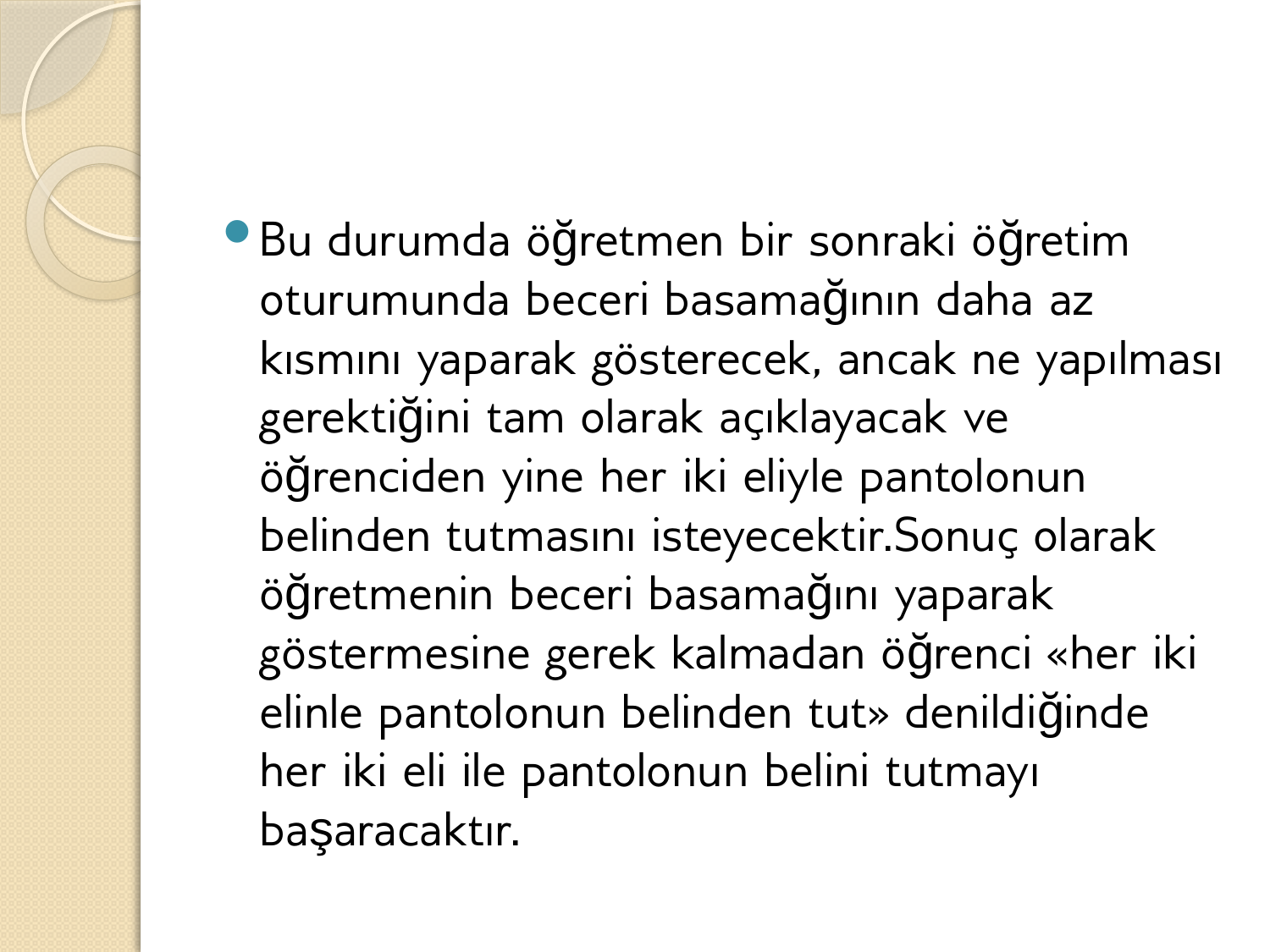

#
Bu durumda öğretmen bir sonraki öğretim oturumunda beceri basamağının daha az kısmını yaparak gösterecek, ancak ne yapılması gerektiğini tam olarak açıklayacak ve öğrenciden yine her iki eliyle pantolonun belinden tutmasını isteyecektir.Sonuç olarak öğretmenin beceri basamağını yaparak göstermesine gerek kalmadan öğrenci «her iki elinle pantolonun belinden tut» denildiğinde her iki eli ile pantolonun belini tutmayı  başaracaktır.